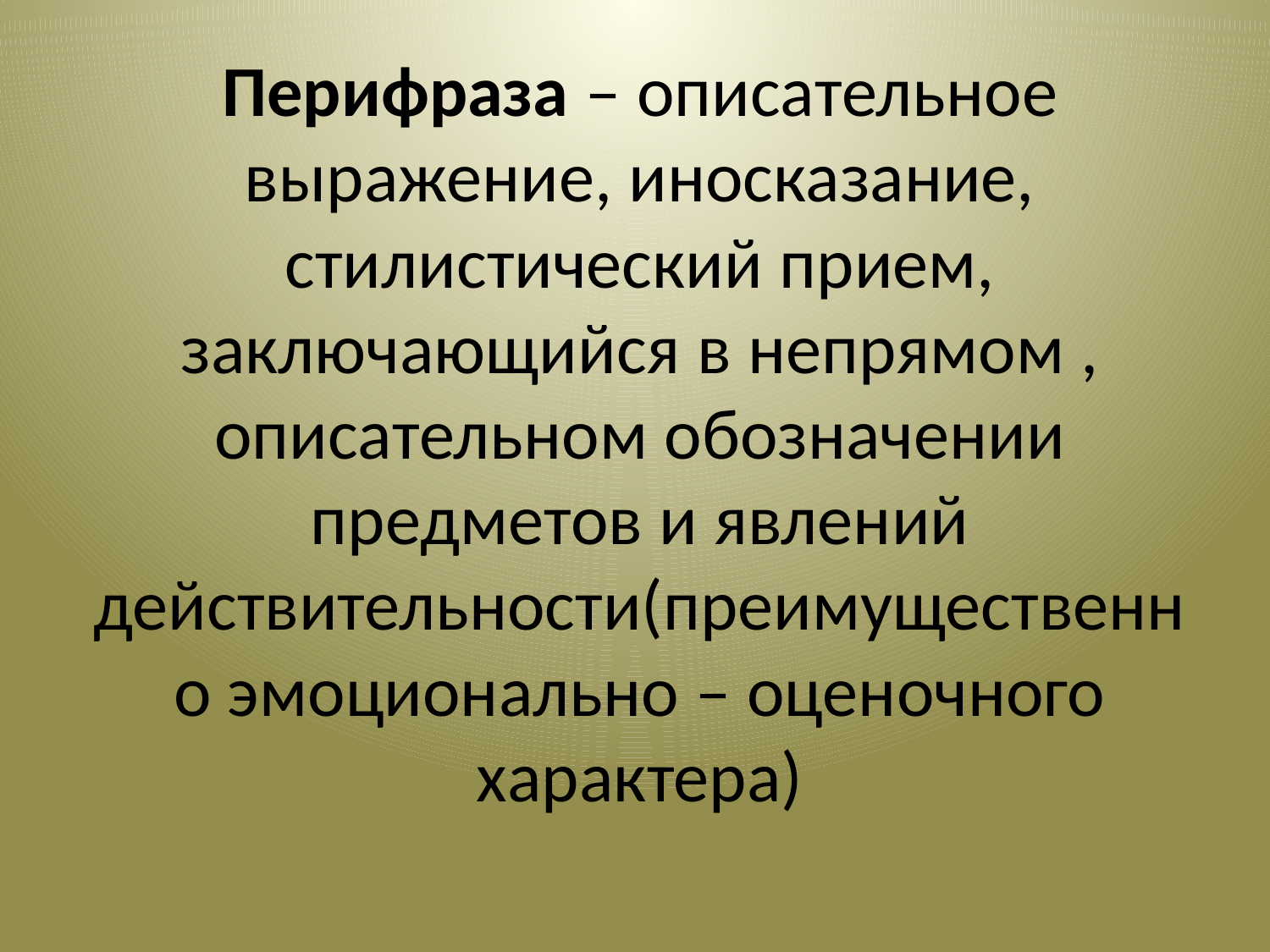

# Перифраза – описательное выражение, иносказание, стилистический прием, заключающийся в непрямом , описательном обозначении предметов и явлений действительности(преимущественно эмоционально – оценочного характера)